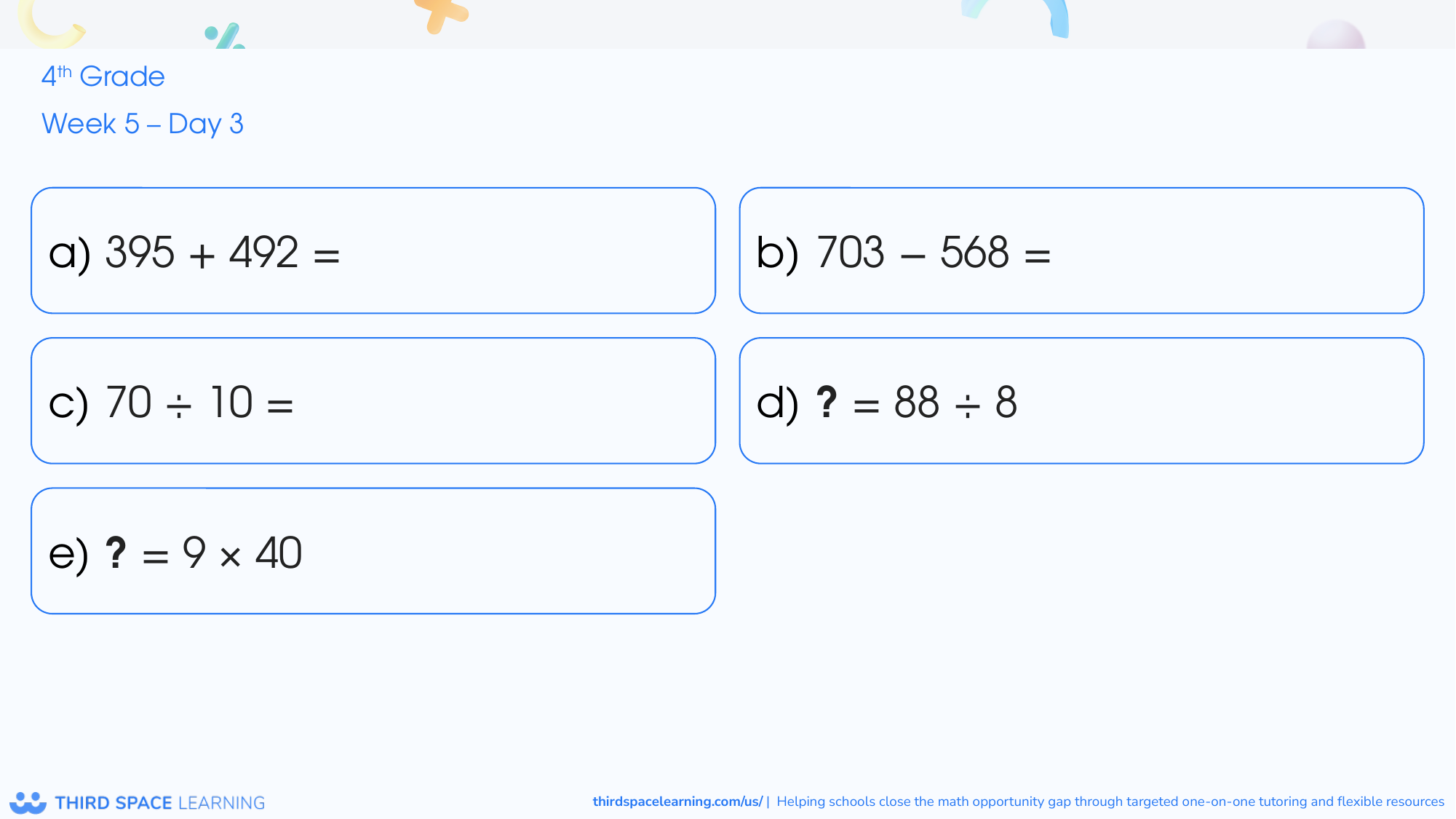

4th Grade
Week 5 – Day 3
395 + 492 =
703 − 568 =
70 ÷ 10 =
? = 88 ÷ 8
? = 9 × 40